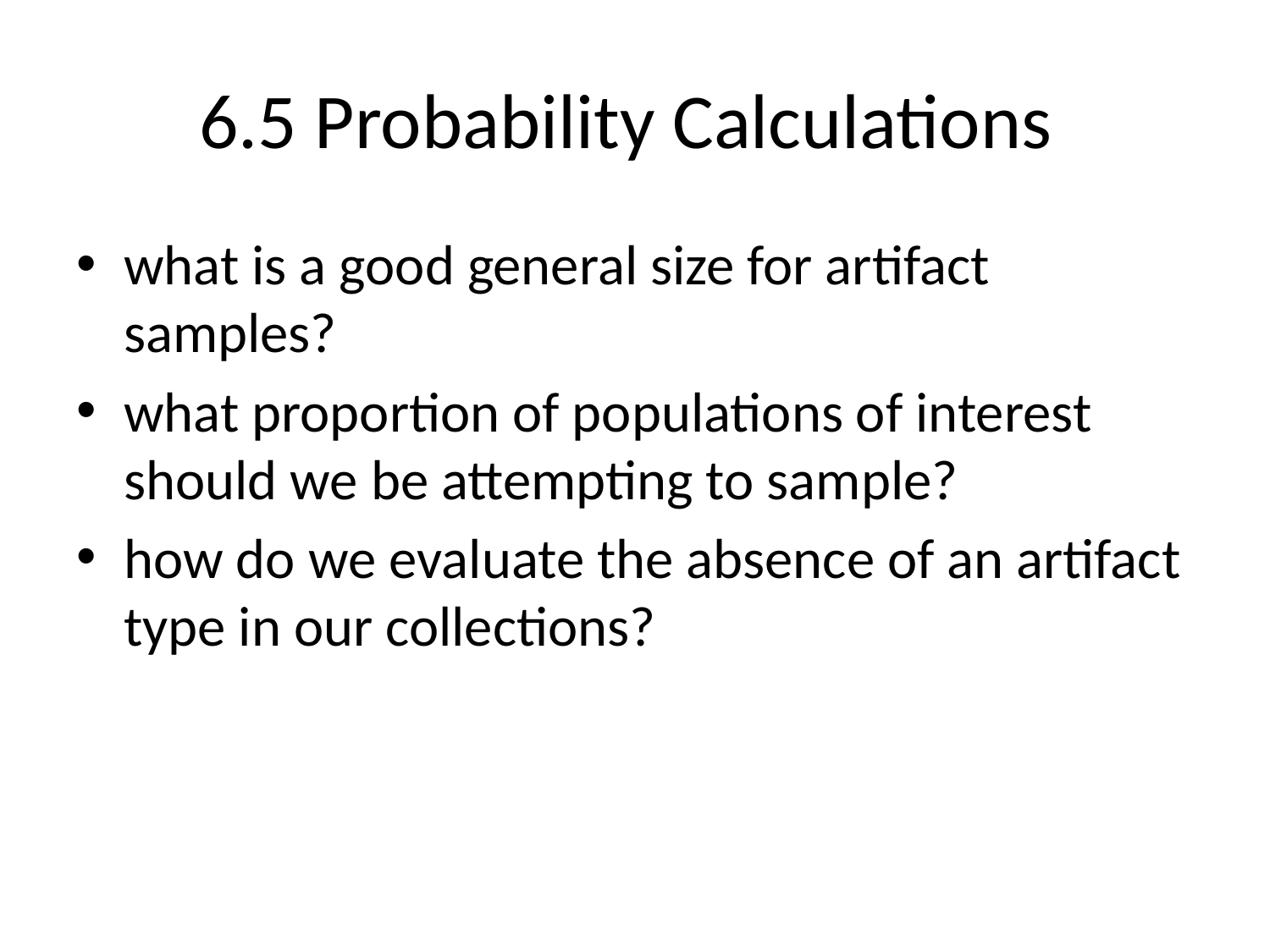

# 6.5 Probability Calculations
what is a good general size for artifact samples?
what proportion of populations of interest should we be attempting to sample?
how do we evaluate the absence of an artifact type in our collections?